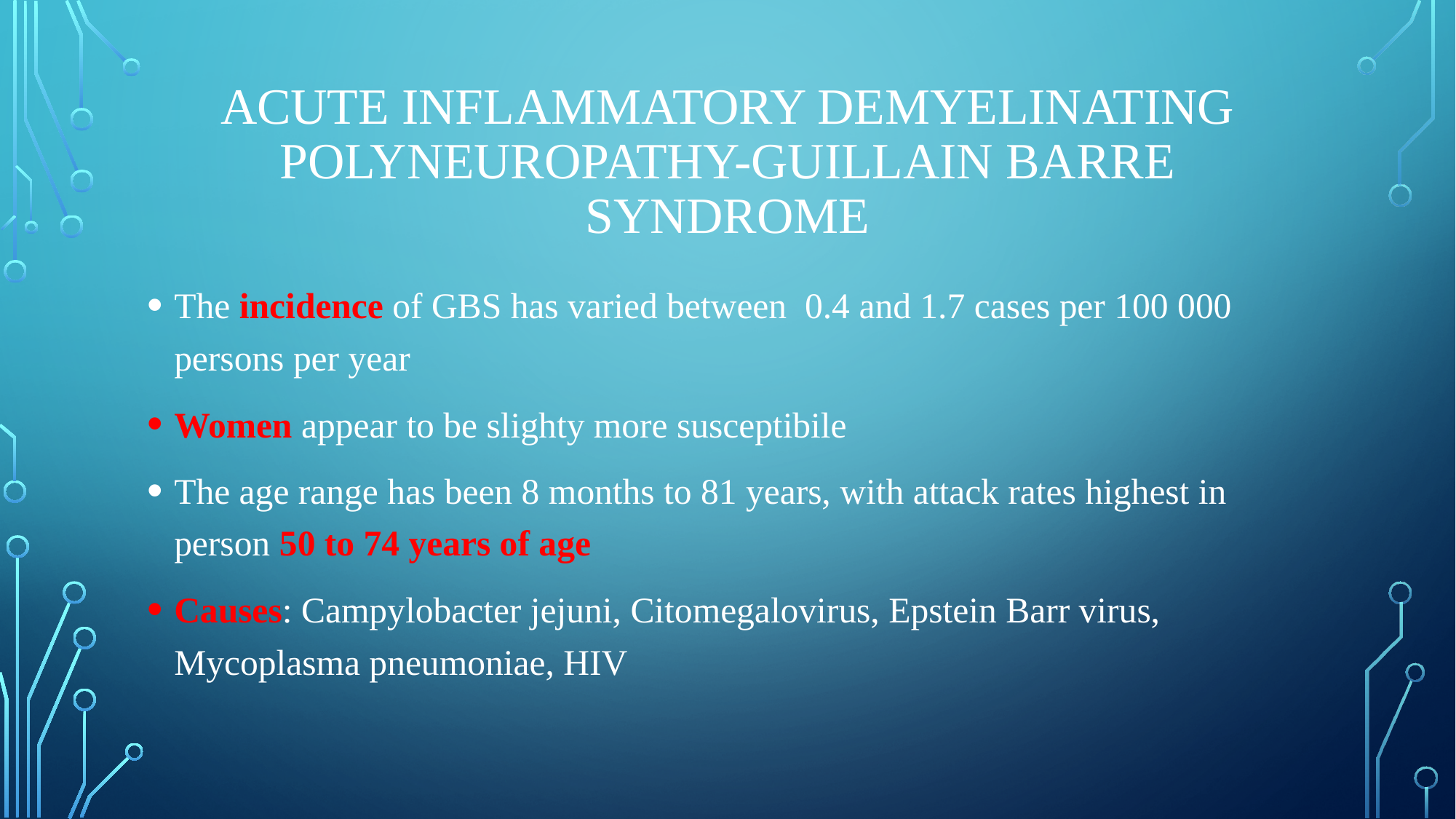

# Acute inflammatory demyelinating polyneuropathy-guillain barre syndrome
The incidence of GBS has varied between  0.4 and 1.7 cases per 100 000 persons per year
Women appear to be slighty more susceptibile
The age range has been 8 months to 81 years, with attack rates highest in person 50 to 74 years of age
Causes: Campylobacter jejuni, Citomegalovirus, Epstein Barr virus, Mycoplasma pneumoniae, HIV